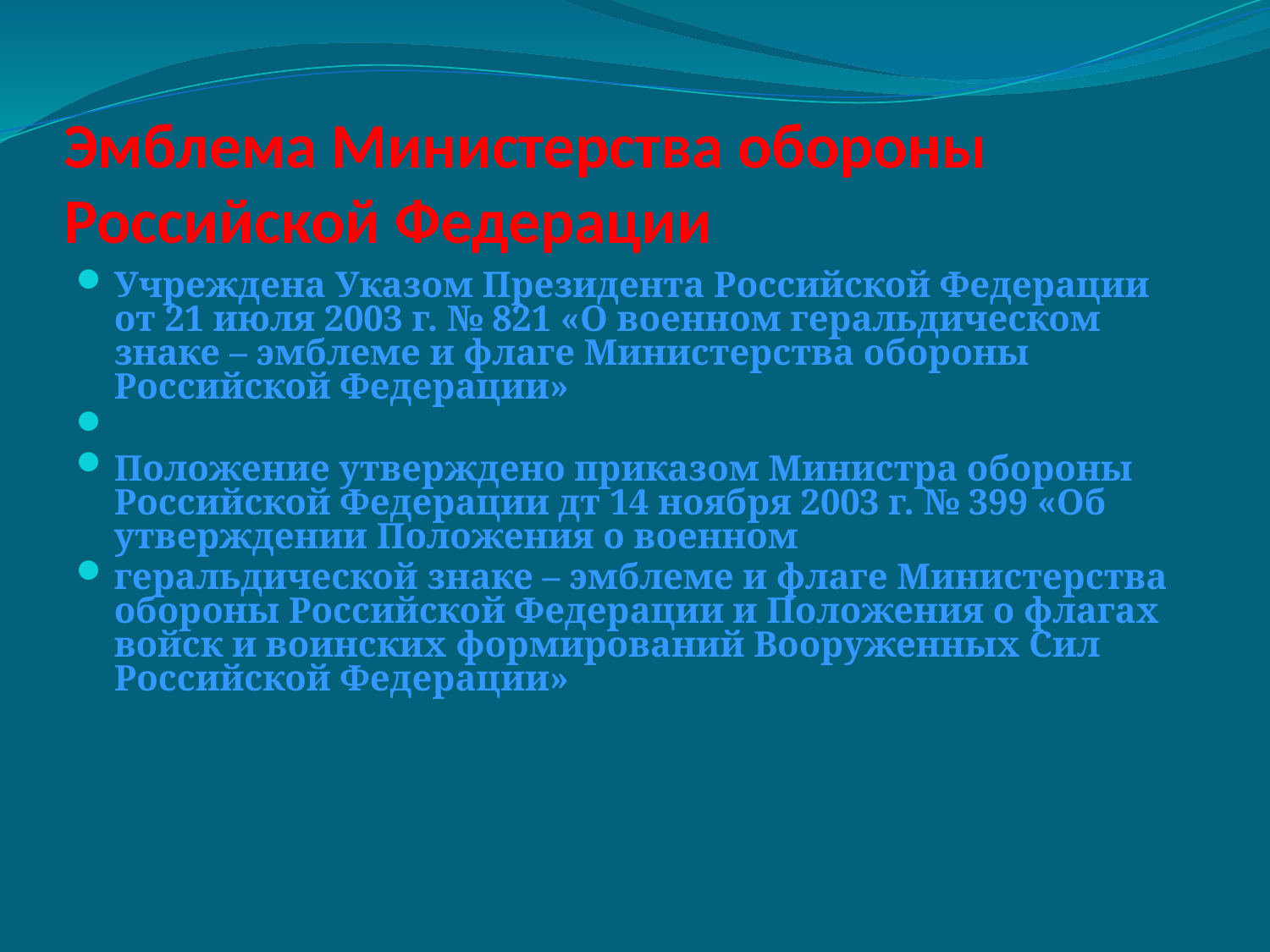

# Эмблема Министерства обороны Российской Федерации
Учреждена Указом Президента Российской Федерации от 21 июля 2003 г. № 821 «О военном геральдическом знаке – эмблеме и флаге Министерства обороны Российской Федерации»

Положение утверждено приказом Министра обороны Российской Федерации дт 14 ноября 2003 г. № 399 «Об утверждении Положения о военном
геральдической знаке – эмблеме и флаге Министерства обороны Российской Федерации и Положения о флагах войск и воинских формирований Вооруженных Сил Российской Федерации»